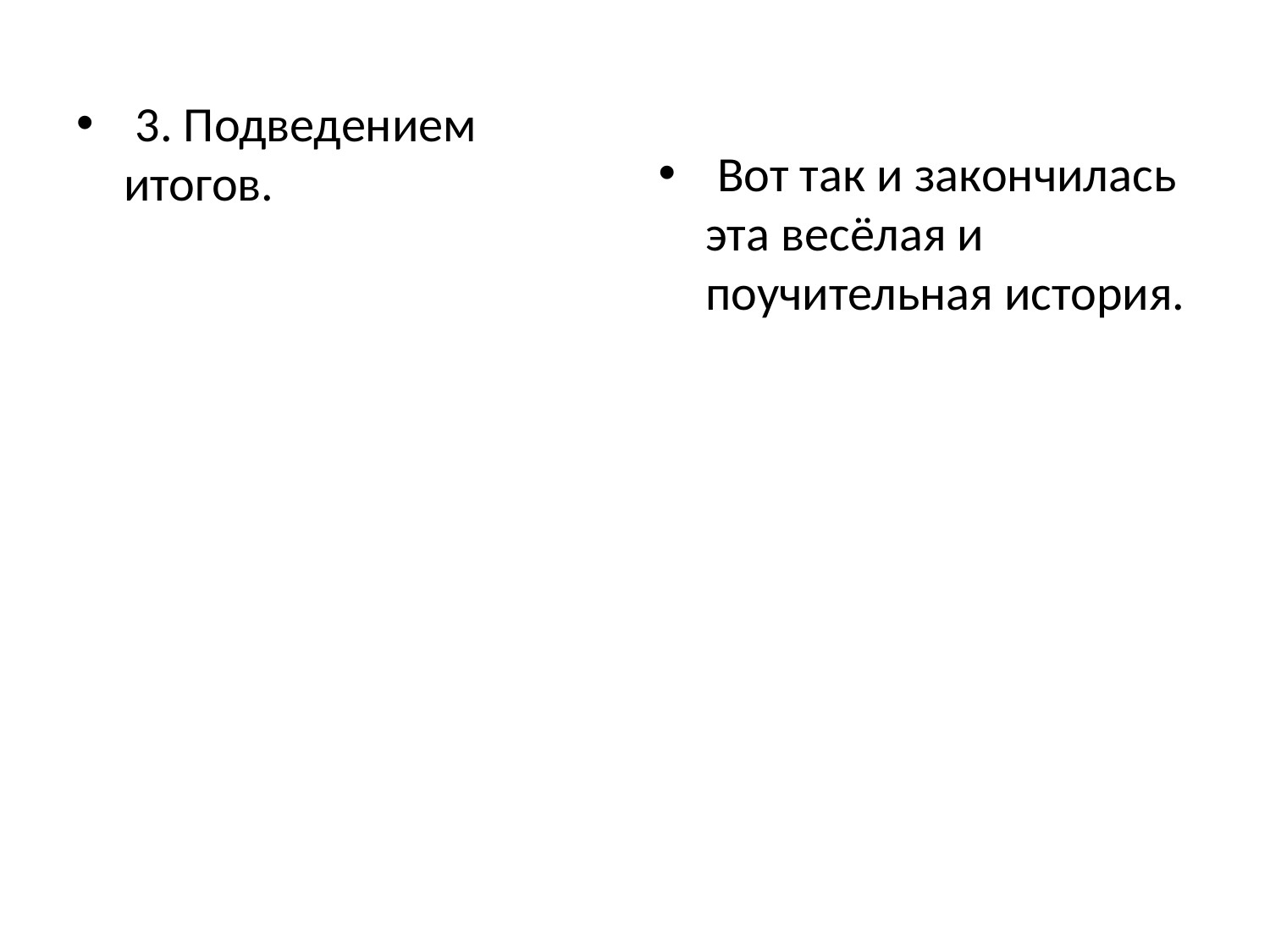

3. Подведением итогов.
 Вот так и закончилась эта весёлая и поучительная история.